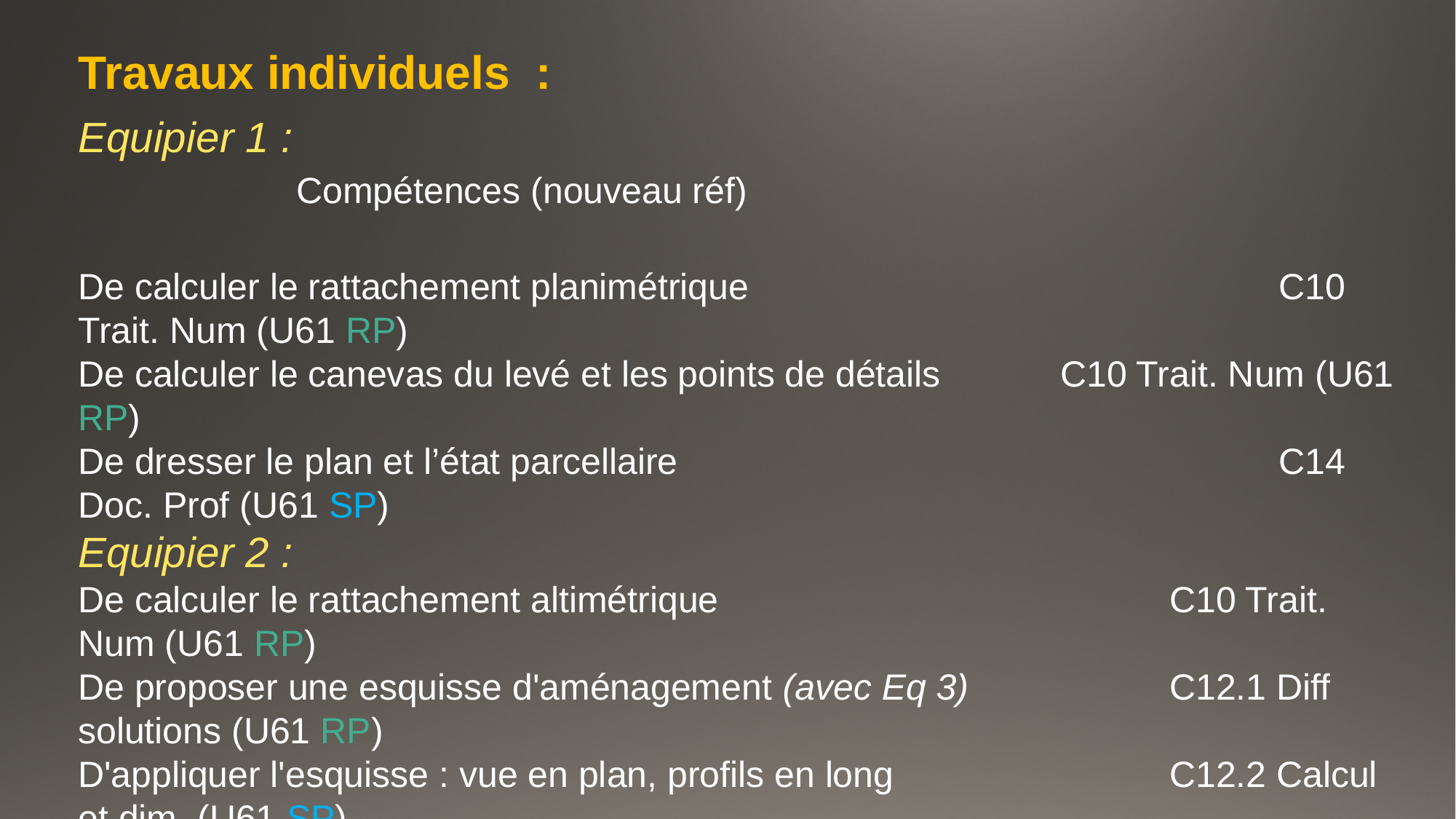

# Travaux individuels  :
Equipier 1 :													Compétences (nouveau réf)

De calculer le rattachement planimétrique				    	C10 Trait. Num (U61 RP)
De calculer le canevas du levé et les points de détails		C10 Trait. Num (U61 RP)
De dresser le plan et l’état parcellaire					      	C14 Doc. Prof (U61 SP)
Equipier 2 :
De calculer le rattachement altimétrique					C10 Trait. Num (U61 RP)
De proposer une esquisse d'aménagement (avec Eq 3)		C12.1 Diff solutions (U61 RP)
D'appliquer l'esquisse : vue en plan, profils en long 			C12.2 Calcul et dim. (U61 SP)
																C14 Doc. Prof (U61 SP)
Equipier  3 :
De proposer une esquisse d'aménagement (avec Eq 2)		C12.1 Diff solutions (U61 RP)
D'appliquer l'esquisse : profils en	 travers et cubatures		C12.2 Calcul et dim. (U61 SP)
																C14 Doc. Prof (U61 SP)
D'établir les DMPC								                  	C14.4 Doc juridiques (U61 SP)